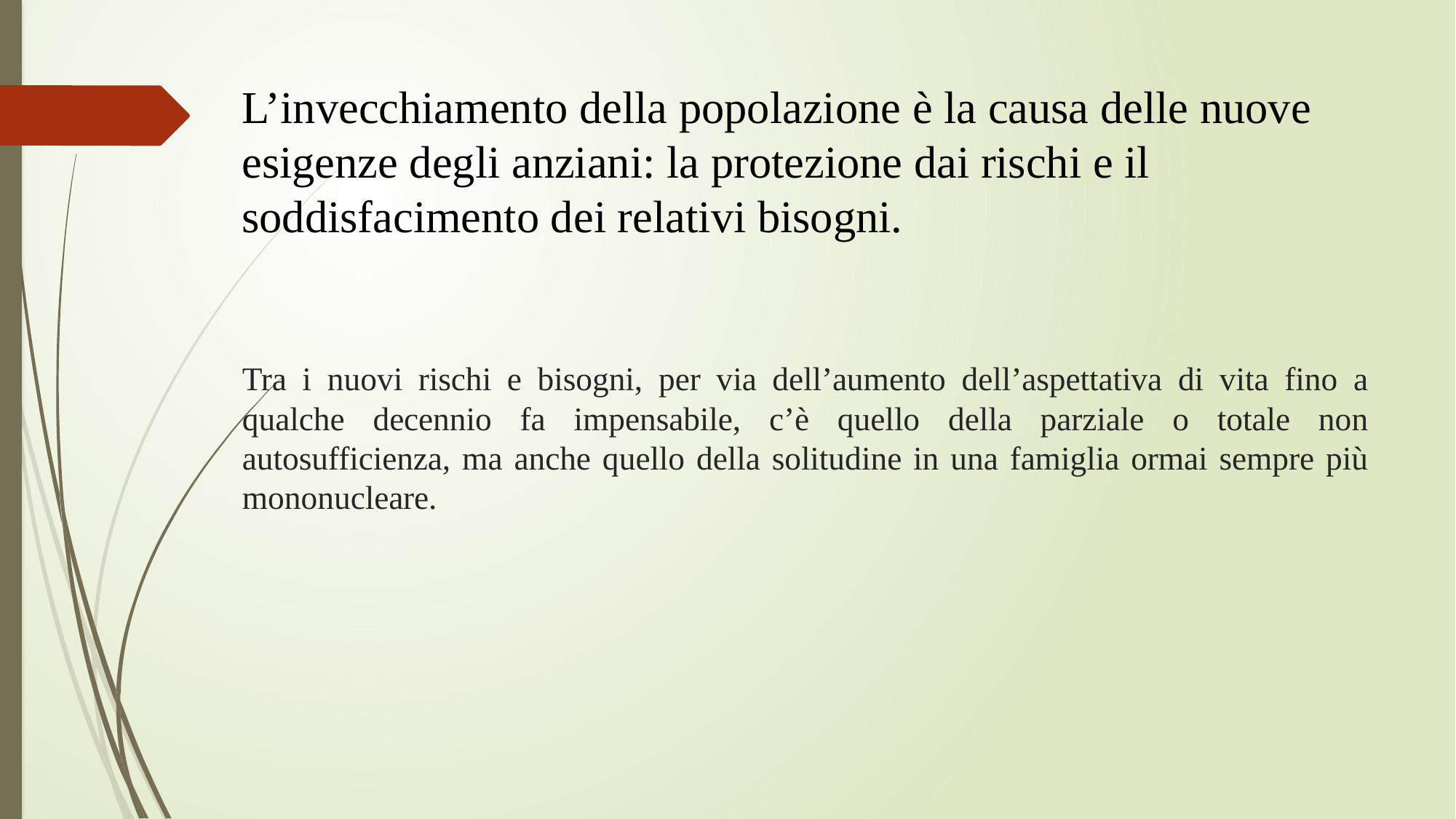

L’invecchiamento della popolazione è la causa delle nuove esigenze degli anziani: la protezione dai rischi e il soddisfacimento dei relativi bisogni.
# Tra i nuovi rischi e bisogni, per via dell’aumento dell’aspettativa di vita fino a qualche decennio fa impensabile, c’è quello della parziale o totale non autosufficienza, ma anche quello della solitudine in una famiglia ormai sempre più mononucleare.